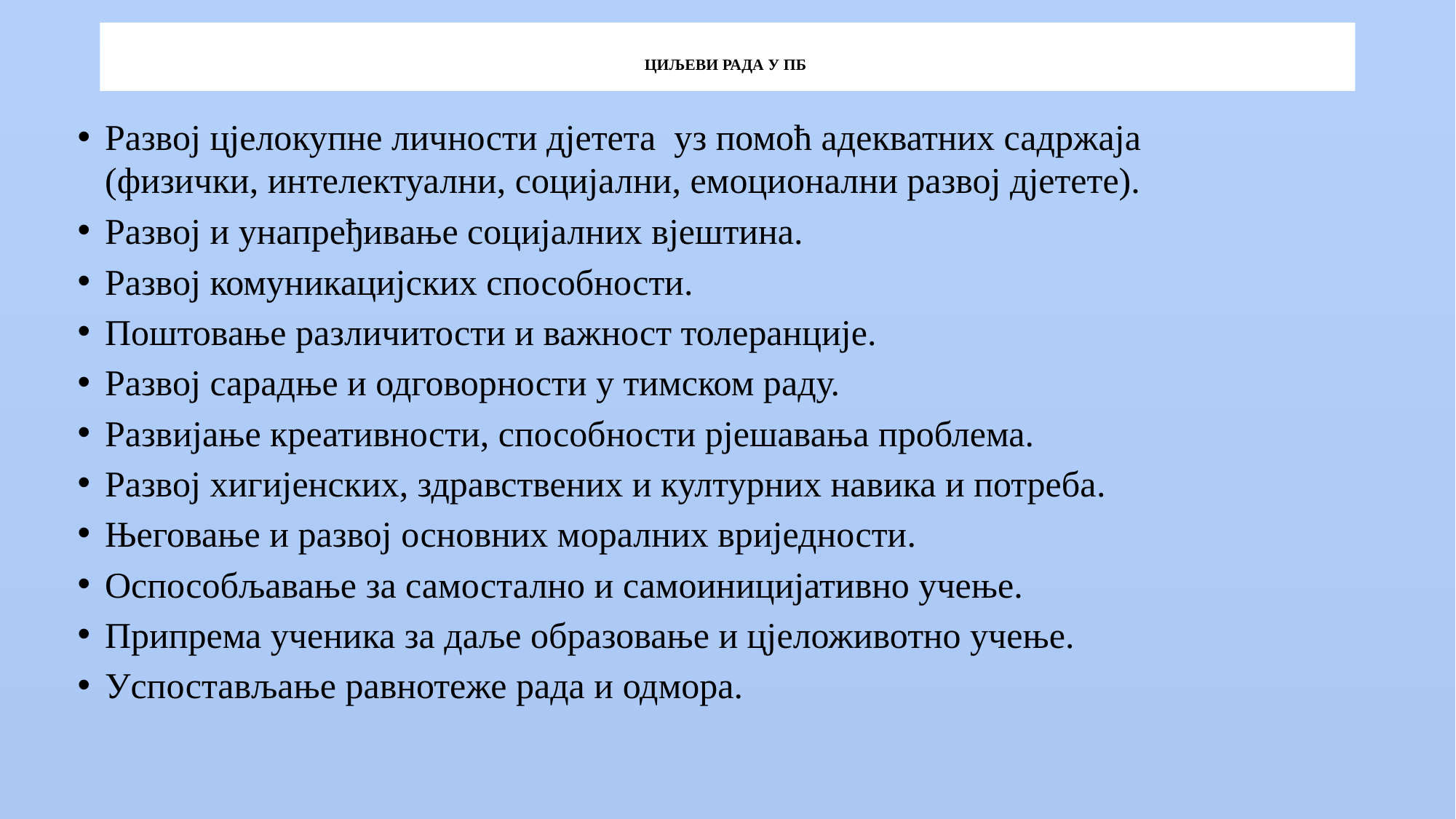

# ЦИЉЕВИ РАДА У ПБ
Развој цјелокупне личности дјетета  уз помоћ адекватних садржаја
   (физички, интелектуални, социјални, емоционални развој дјетете).
Развој и унапређивање социјалних вјештина.
Развој комуникацијских способности.
Поштовање различитости и важност толеранције.
Развој сарадње и одговорности у тимском раду.
Развијање креативности, способности рјешавања проблема.
Развој хигијенских, здравствених и културних навика и потреба.
Његовање и развој основних моралних вриједности.
Оспособљавање за самостално и самоиницијативно учење.
Припрема ученика за даље образовање и цјеложивотно учење.
Успостављање равнотеже рада и одмора.